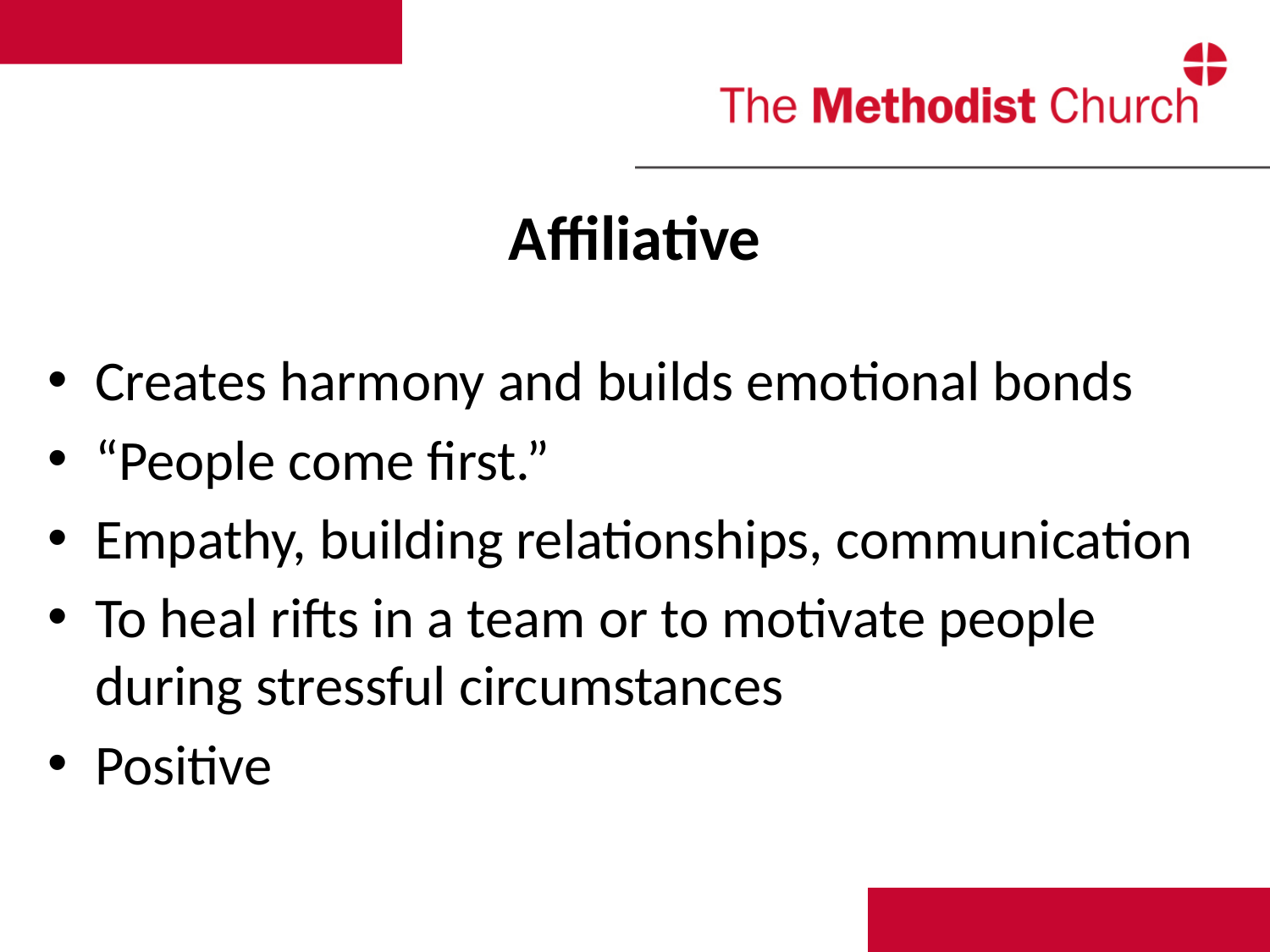

# Affiliative
Creates harmony and builds emotional bonds
“People come first.”
Empathy, building relationships, communication
To heal rifts in a team or to motivate people during stressful circumstances
Positive